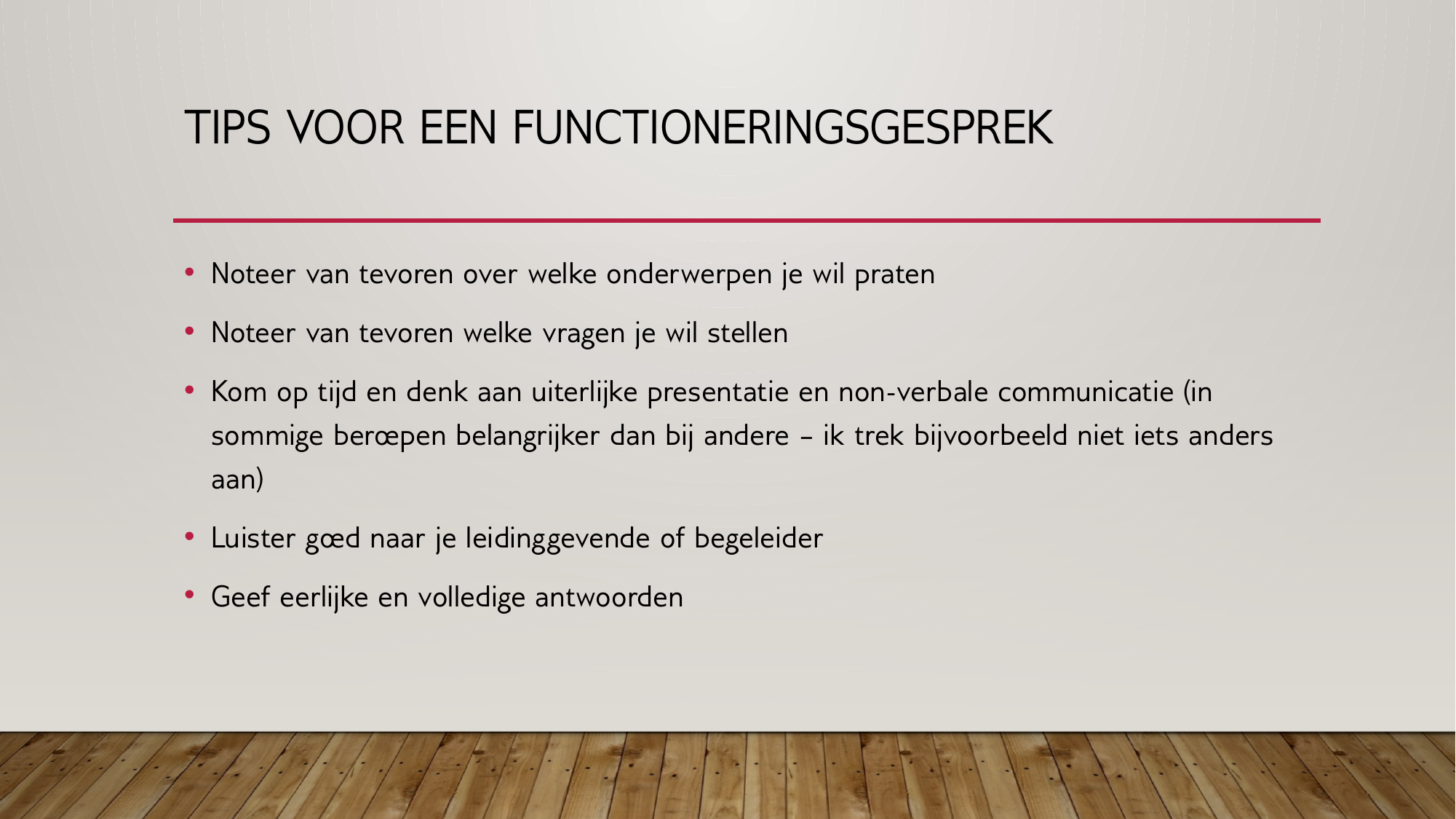

# Tips voor een functioneringsgesprek
Noteer van tevoren over welke onderwerpen je wil praten
Noteer van tevoren welke vragen je wil stellen
Kom op tijd en denk aan uiterlijke presentatie en non-verbale communicatie (in sommige beroepen belangrijker dan bij andere – ik trek bijvoorbeeld niet iets anders aan)
Luister goed naar je leidinggevende of begeleider
Geef eerlijke en volledige antwoorden